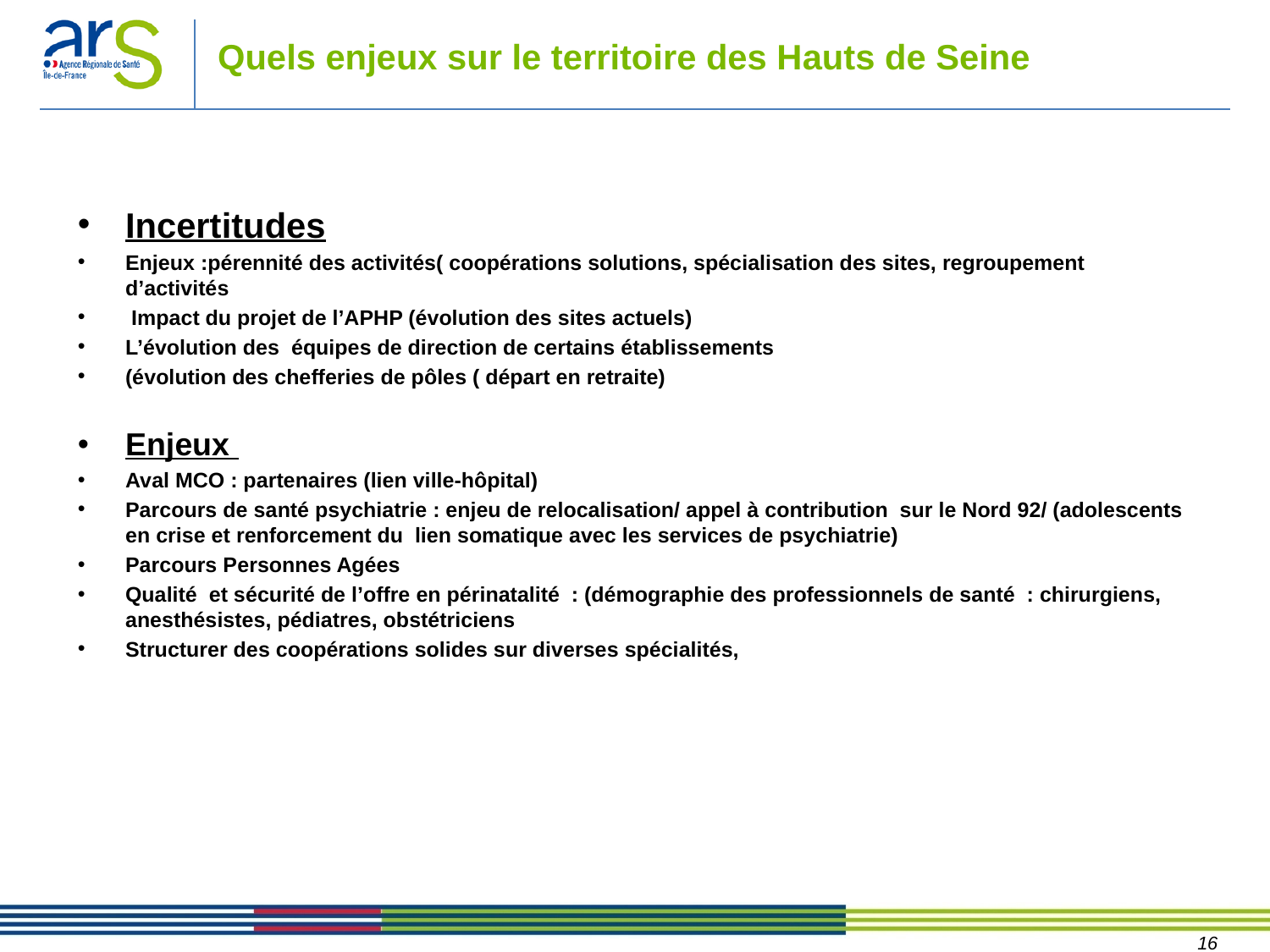

# Quels enjeux sur le territoire des Hauts de Seine
Incertitudes
Enjeux :pérennité des activités( coopérations solutions, spécialisation des sites, regroupement d’activités
 Impact du projet de l’APHP (évolution des sites actuels)
L’évolution des  équipes de direction de certains établissements
(évolution des chefferies de pôles ( départ en retraite)

Enjeux
Aval MCO : partenaires (lien ville-hôpital)
Parcours de santé psychiatrie : enjeu de relocalisation/ appel à contribution  sur le Nord 92/ (adolescents en crise et renforcement du  lien somatique avec les services de psychiatrie)
Parcours Personnes Agées
Qualité  et sécurité de l’offre en périnatalité  : (démographie des professionnels de santé  : chirurgiens, anesthésistes, pédiatres, obstétriciens
Structurer des coopérations solides sur diverses spécialités,